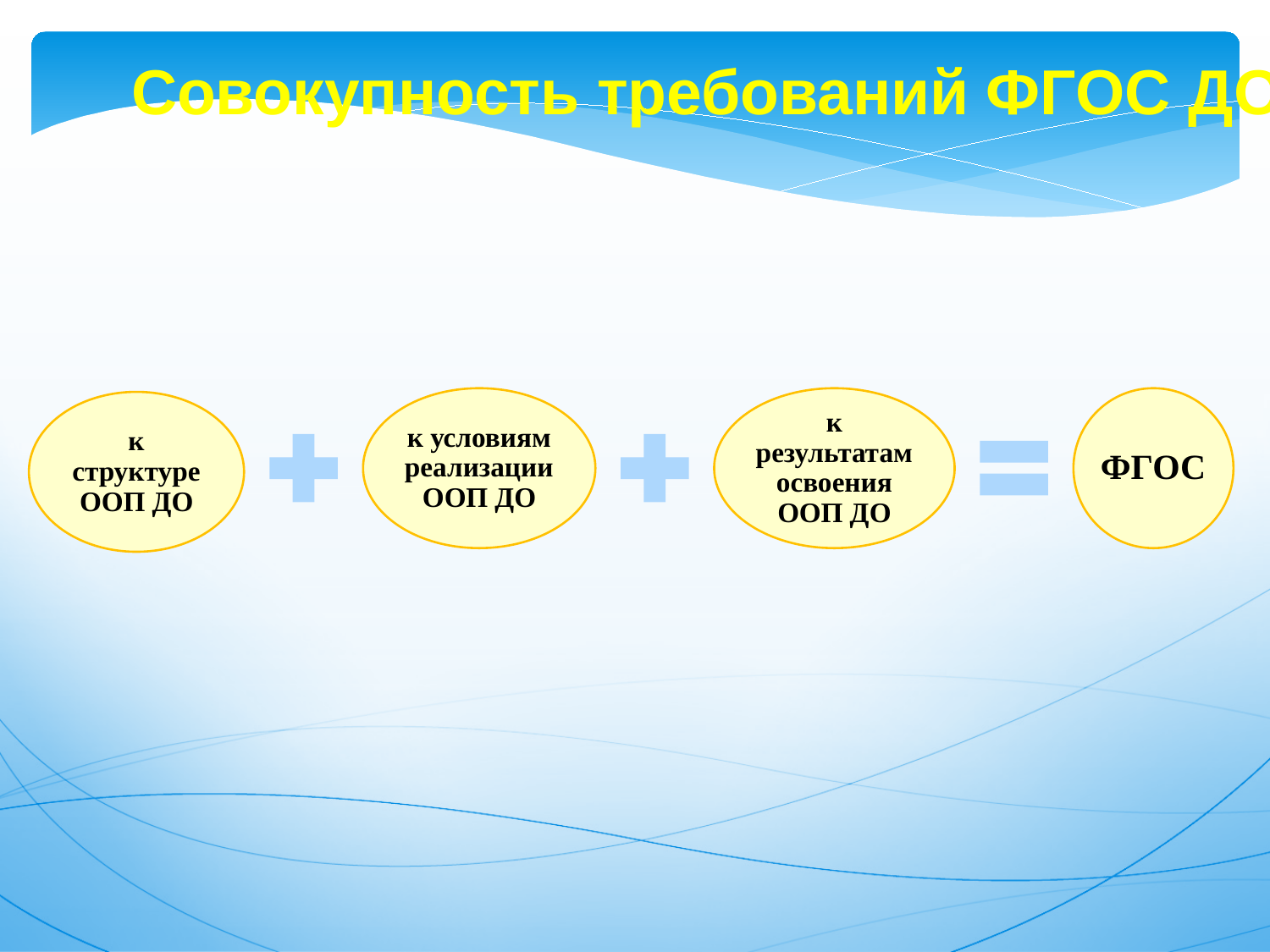

Совокупность требований ФГОС ДО
к структуре ООП ДО

к условиям реализации ООП ДО

к результатам освоения ООП ДО

ФГОС